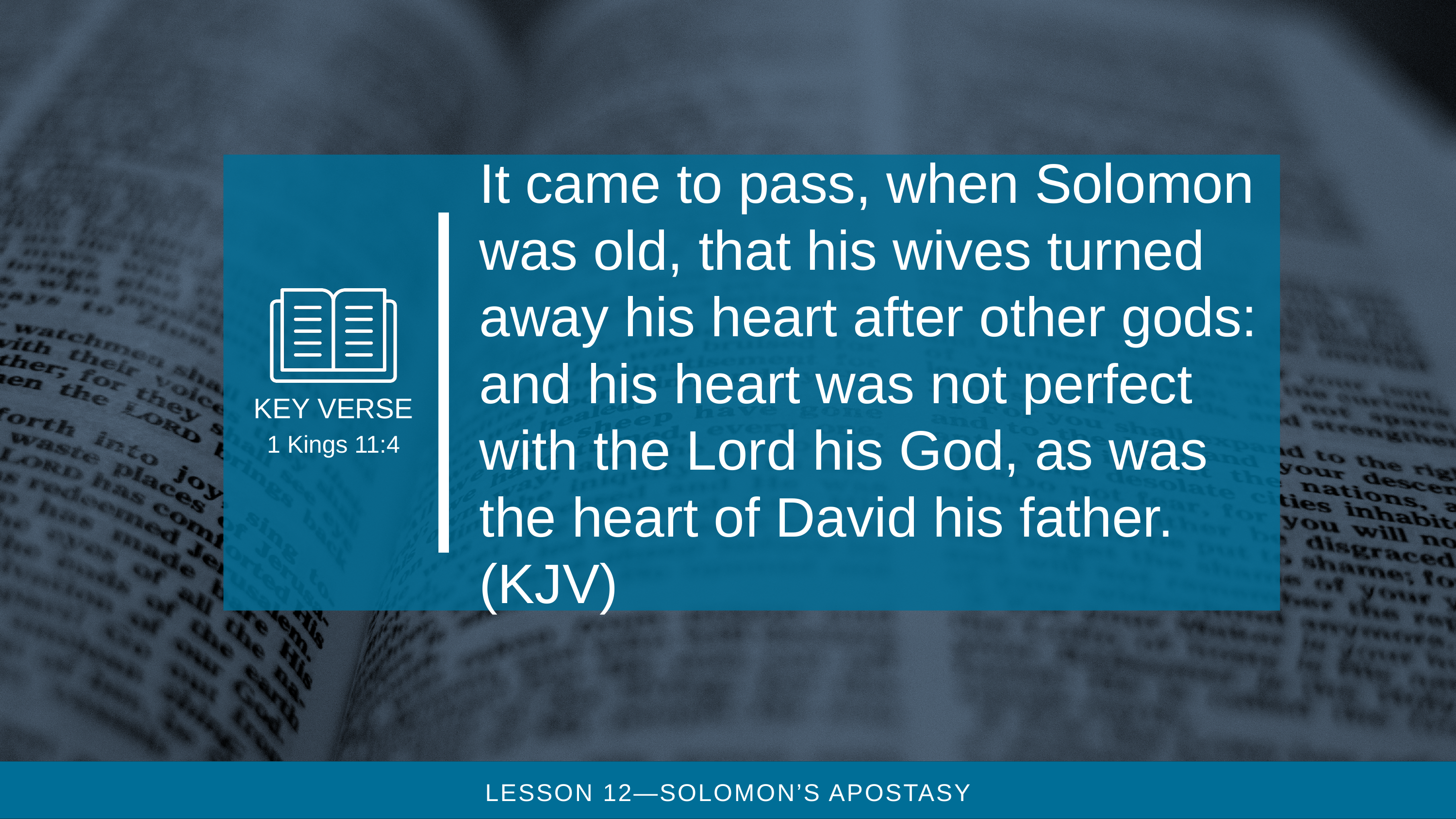

It came to pass, when Solomon was old, that his wives turned away his heart after other gods: and his heart was not perfect with the Lord his God, as was the heart of David his father. (KJV)